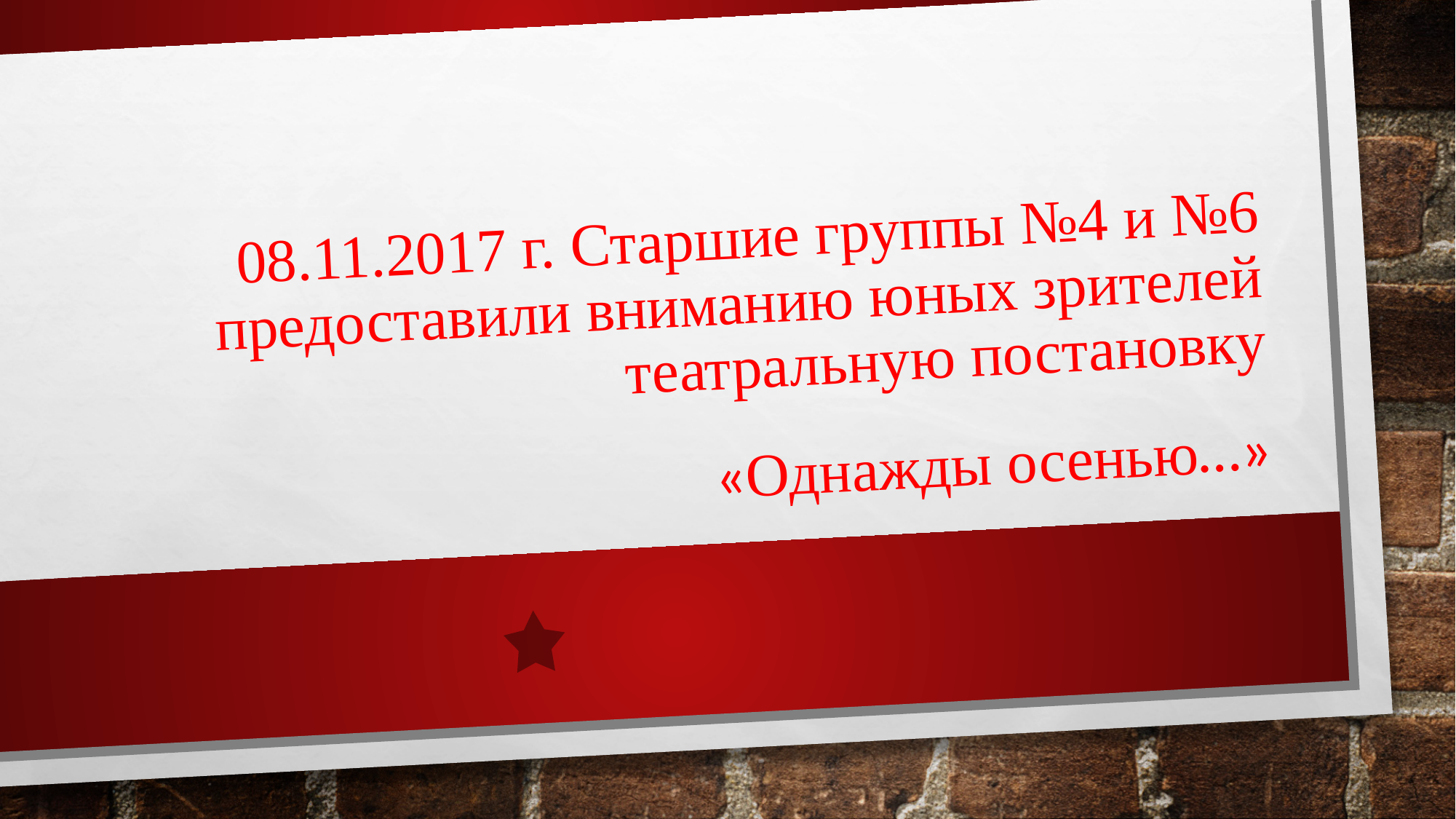

# 08.11.2017 г. Старшие группы №4 и №6 предоставили вниманию юных зрителей театральную постановку
«Однажды осенью…»